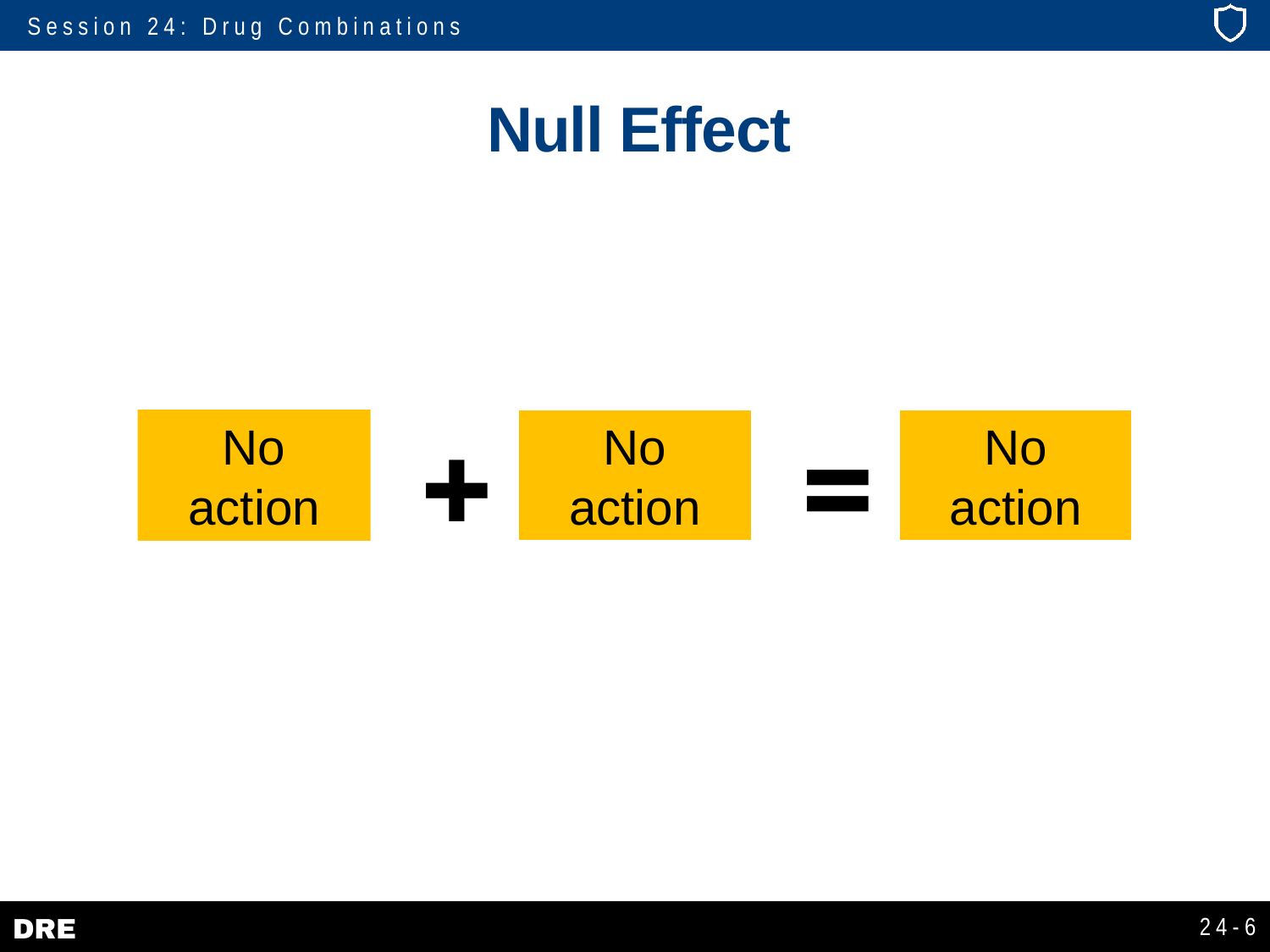

# Null Effect
+
=
No action
No action
No action
24-6